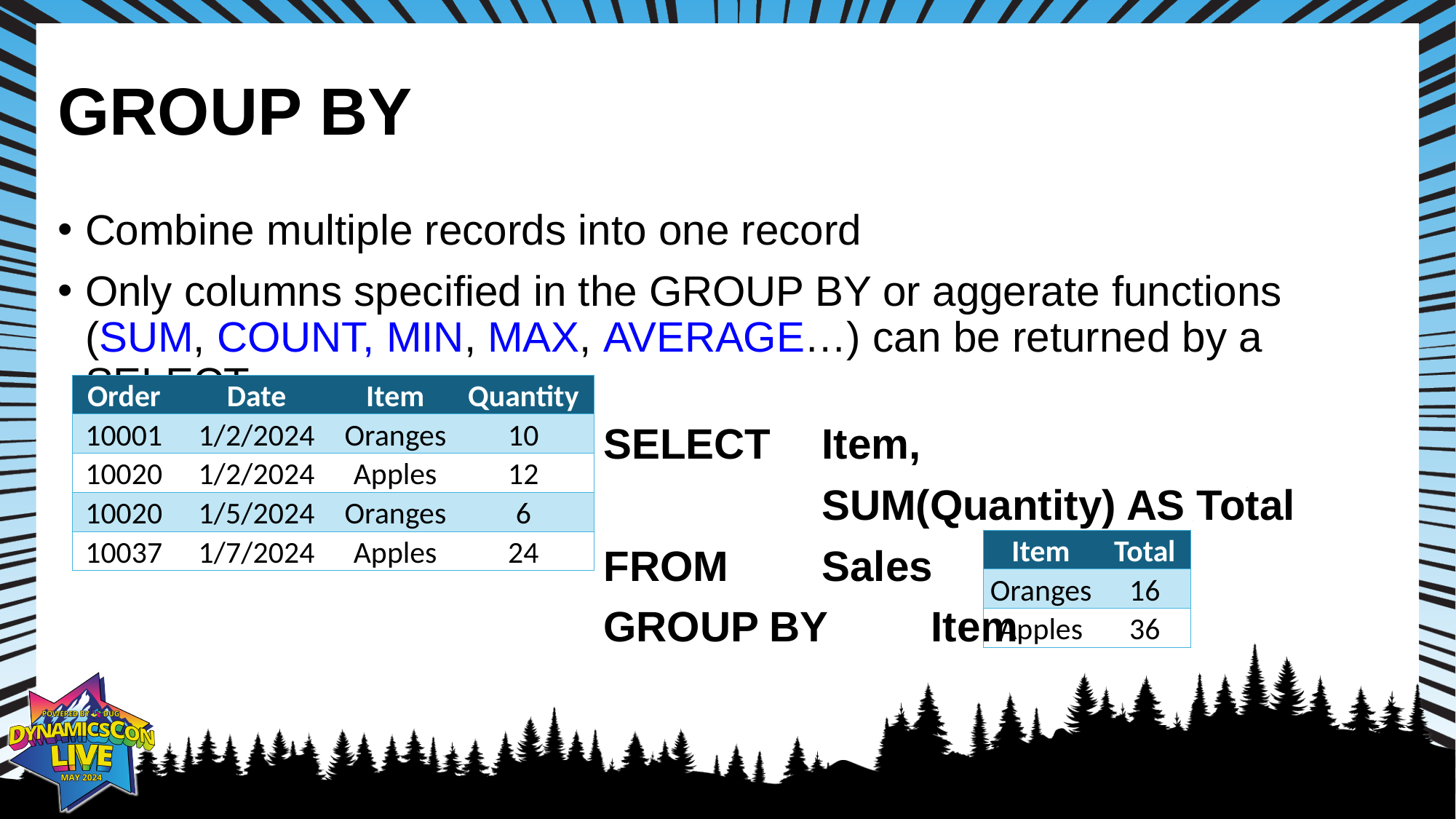

# GROUP BY
Combine multiple records into one record
Only columns specified in the GROUP BY or aggerate functions (SUM, COUNT, MIN, MAX, AVERAGE…) can be returned by a SELECT
SELECT	Item,
		SUM(Quantity) AS Total
FROM	Sales
GROUP BY	Item
| Order | Date | Item | Quantity |
| --- | --- | --- | --- |
| 10001 | 1/2/2024 | Oranges | 10 |
| 10020 | 1/2/2024 | Apples | 12 |
| 10020 | 1/5/2024 | Oranges | 6 |
| 10037 | 1/7/2024 | Apples | 24 |
| Item | Total |
| --- | --- |
| Oranges | 16 |
| Apples | 36 |